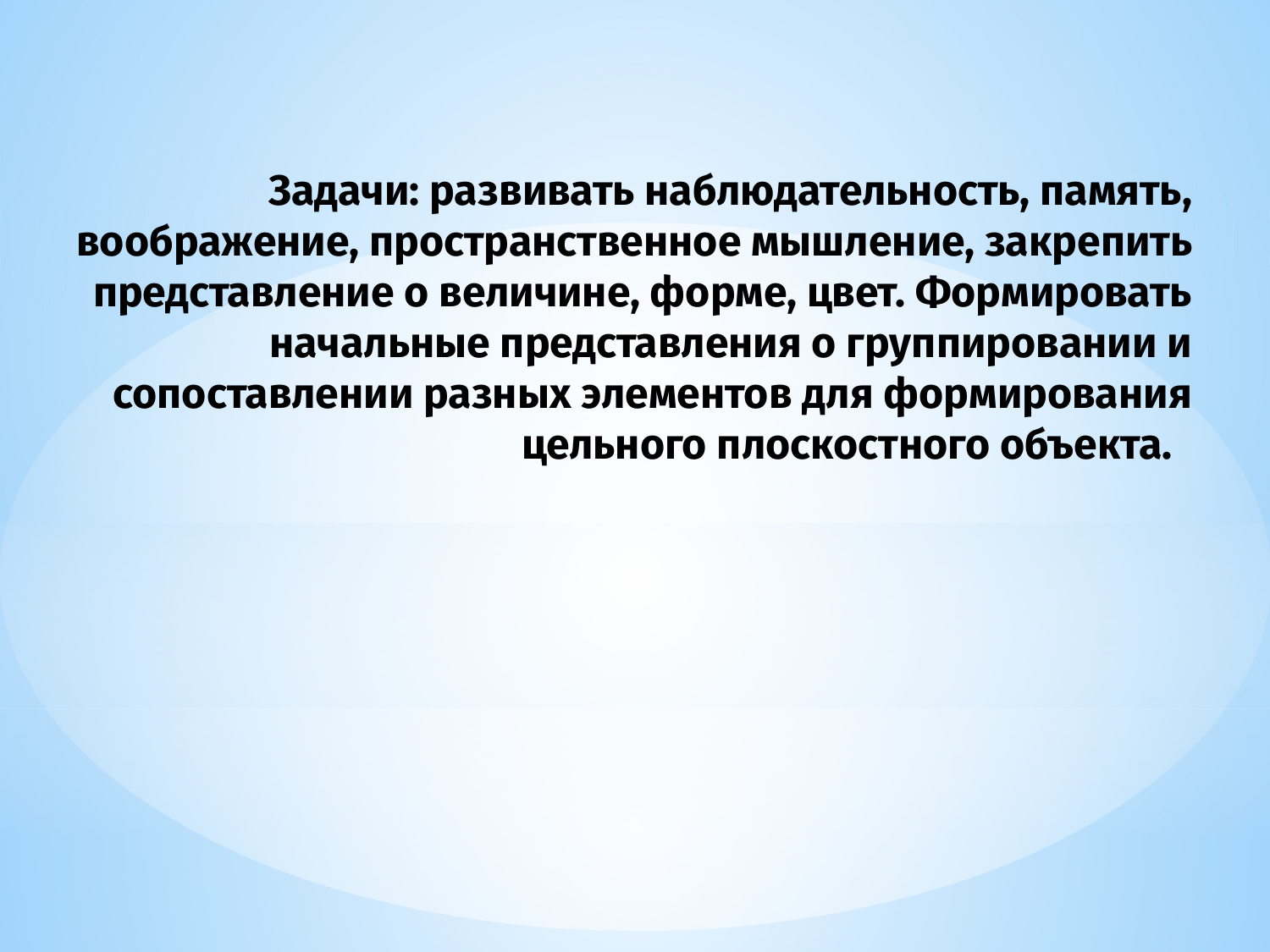

# Задачи: развивать наблюдательность, память, воображение, пространственное мышление, закрепить представление о величине, форме, цвет. Формировать начальные представления о группировании и сопоставлении разных элементов для формирования цельного плоскостного объекта.